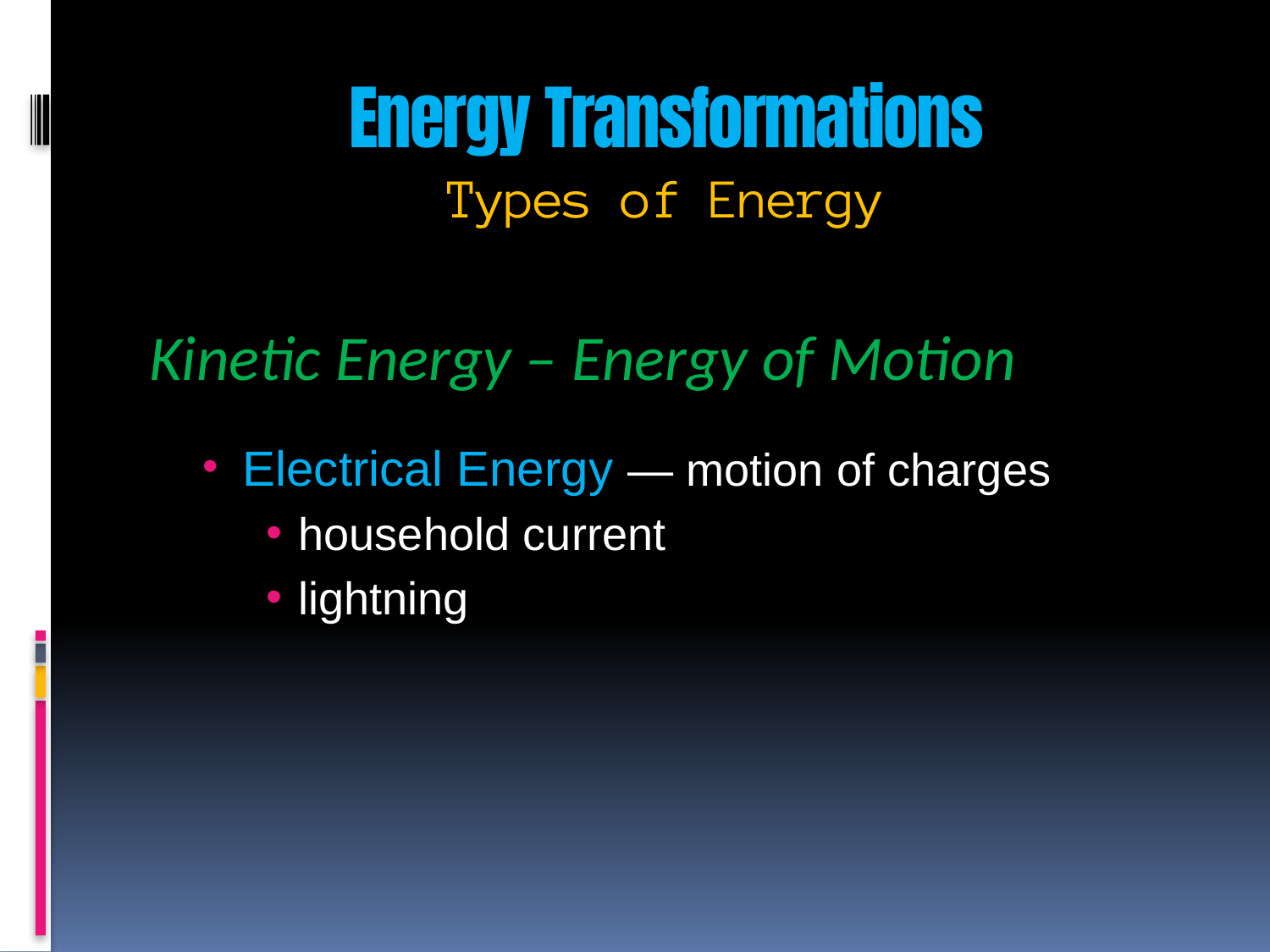

# Energy Transformations Types of Energy

Kinetic Energy – Energy of Motion

Electrical Energy — motion of charges
household current
lightning